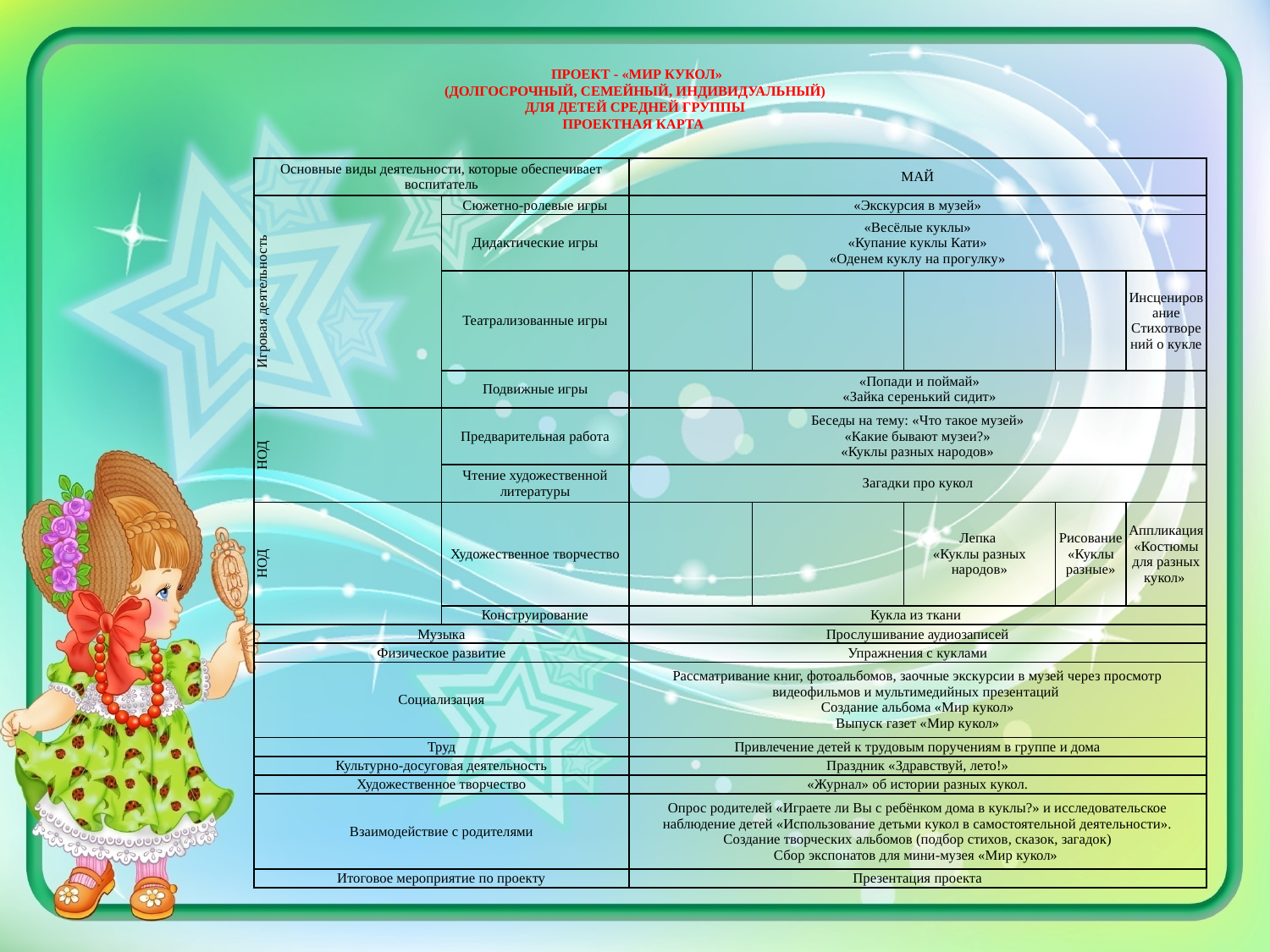

# ПРОЕКТ - «МИР КУКОЛ» (ДОЛГОСРОЧНЫЙ, СЕМЕЙНЫЙ, ИНДИВИДУАЛЬНЫЙ) ДЛЯ ДЕТЕЙ СРЕДНЕЙ ГРУППЫ ПРОЕКТНАЯ КАРТА
| Основные виды деятельности, которые обеспечивает воспитатель |  | МАЙ |  |  |  |  |
| --- | --- | --- | --- | --- | --- | --- |
| Игровая деятельность | Сюжетно-ролевые игры | «Экскурсия в музей» |  |  |  |  |
|  | Дидактические игры | «Весёлые куклы» «Купание куклы Кати» «Оденем куклу на прогулку» |  |  |  |  |
|  | Театрализованные игры |  |  |  |  | Инсценирование Стихотворений о кукле |
|  | Подвижные игры | «Попади и поймай» «Зайка серенький сидит» |  |  |  |  |
| НОД | Предварительная работа | Беседы на тему: «Что такое музей» «Какие бывают музеи?» «Куклы разных народов» |  |  |  |  |
|  | Чтение художественной литературы | Загадки про кукол |  |  |  |  |
| НОД | Художественное творчество |  |  | Лепка «Куклы разных народов» | Рисование «Куклы разные» | Аппликация «Костюмы для разных кукол» |
|  | Конструирование | Кукла из ткани |  |  |  |  |
| Музыка |  | Прослушивание аудиозаписей |  |  |  |  |
| Физическое развитие |  | Упражнения с куклами |  |  |  |  |
| Социализация |  | Рассматривание книг, фотоальбомов, заочные экскурсии в музей через просмотр видеофильмов и мультимедийных презентаций Создание альбома «Мир кукол» Выпуск газет «Мир кукол» |  |  |  |  |
| Труд |  | Привлечение детей к трудовым поручениям в группе и дома |  |  |  |  |
| Культурно-досуговая деятельность |  | Праздник «Здравствуй, лето!» |  |  |  |  |
| Художественное творчество |  | «Журнал» об истории разных кукол. |  |  |  |  |
| Взаимодействие с родителями |  | Опрос родителей «Играете ли Вы с ребёнком дома в куклы?» и исследовательское наблюдение детей «Использование детьми кукол в самостоятельной деятельности». Создание творческих альбомов (подбор стихов, сказок, загадок) Сбор экспонатов для мини-музея «Мир кукол» |  |  |  |  |
| Итоговое мероприятие по проекту |  | Презентация проекта |  |  |  |  |